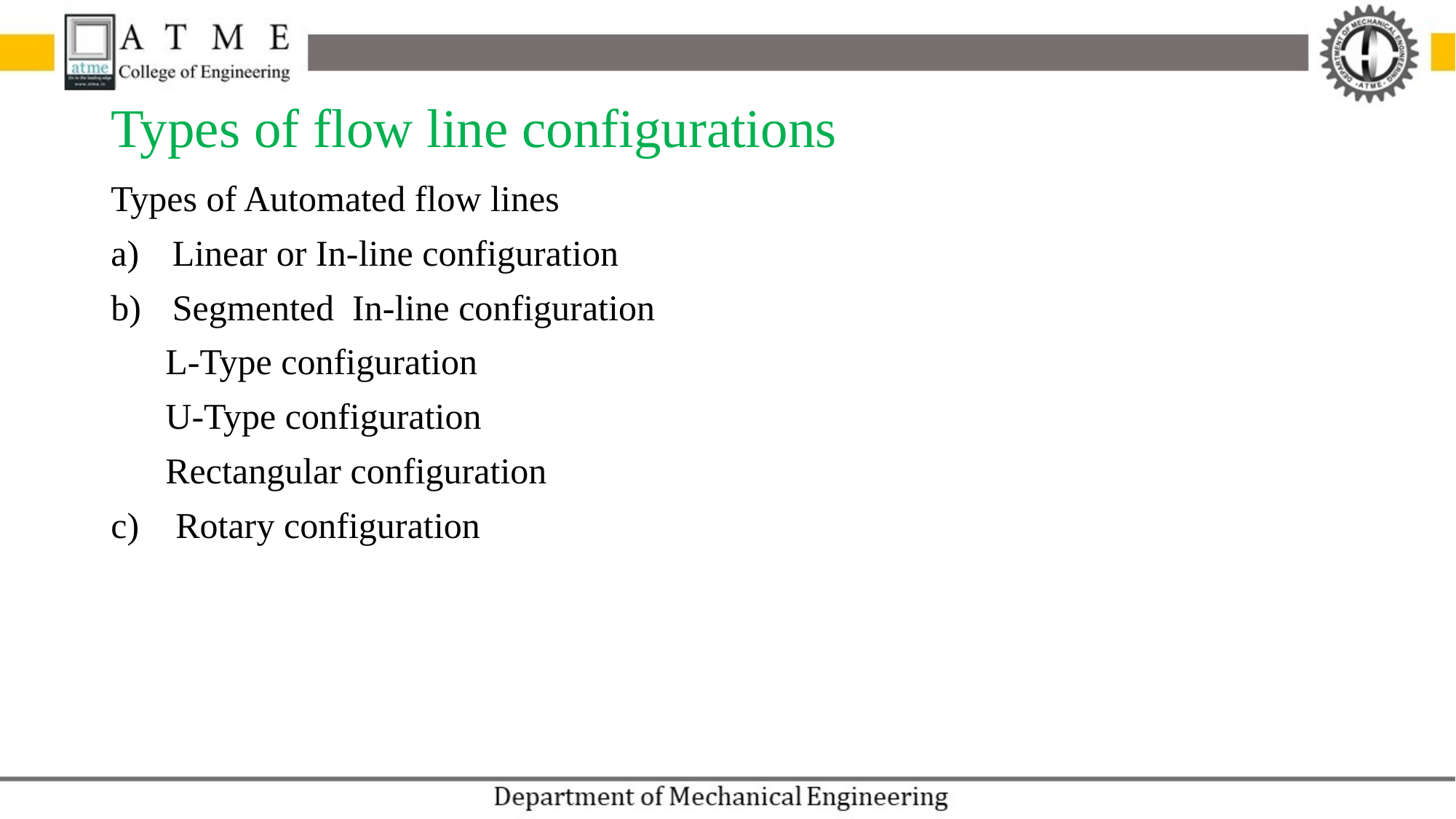

# Types of flow line configurations
Types of Automated flow lines
Linear or In-line configuration
Segmented  In-line configuration
      L-Type configuration
      U-Type configuration
      Rectangular configuration
c)    Rotary configuration